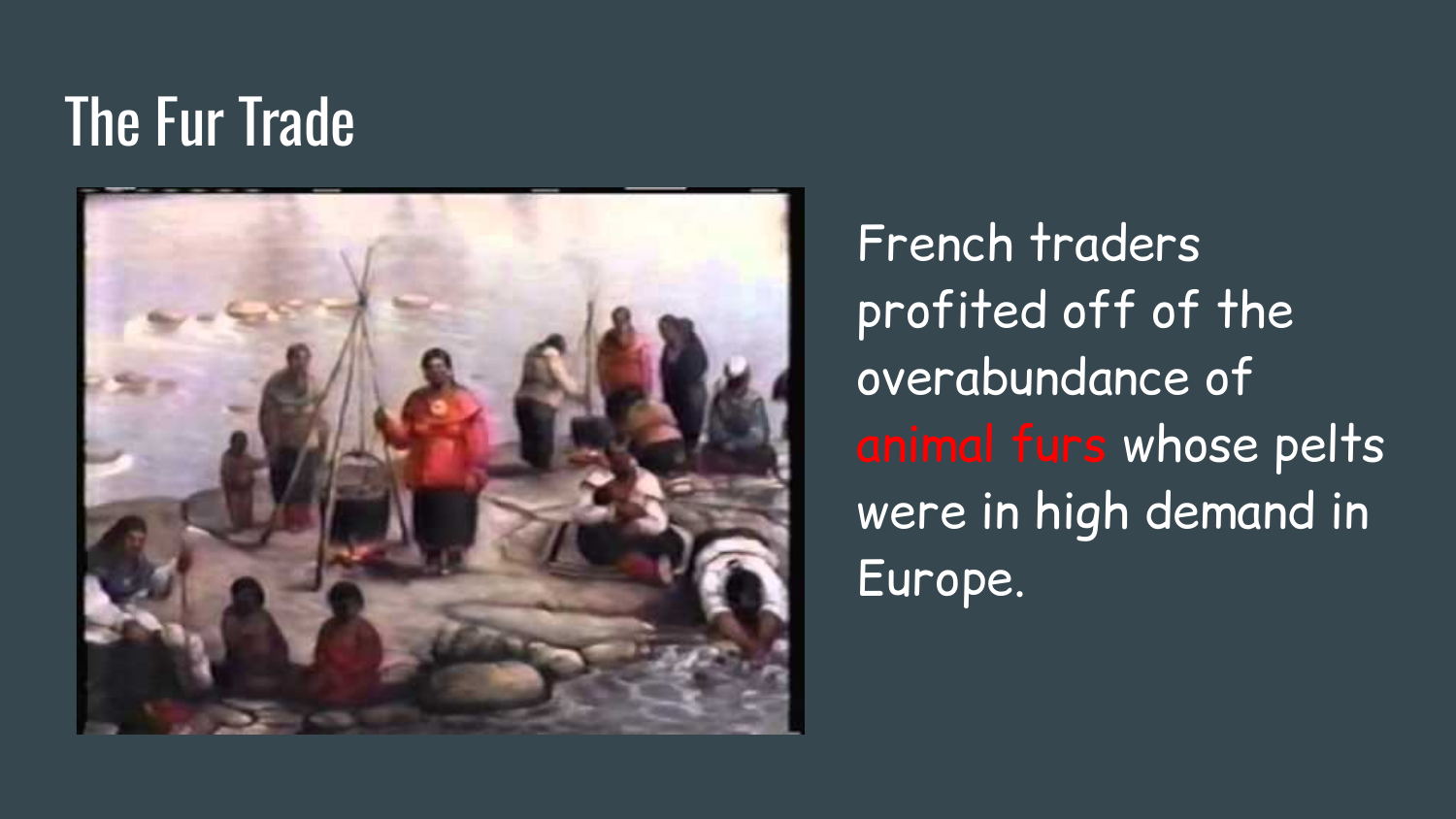

# The Fur Trade

French traders profited off of the overabundance of animal furs whose pelts were in high demand in Europe.